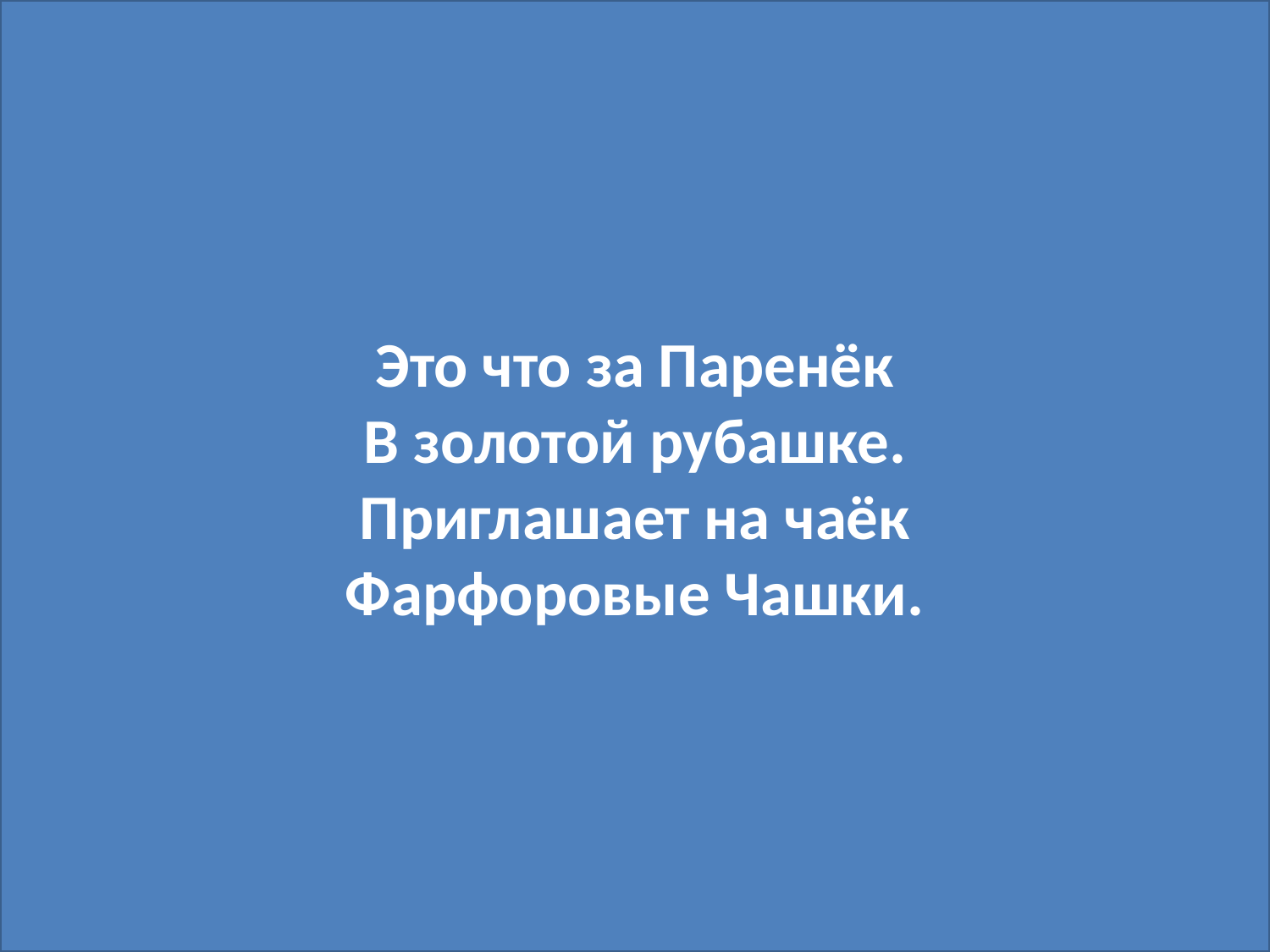

Это что за Паренёк
В золотой рубашке.
Приглашает на чаёк
Фарфоровые Чашки.